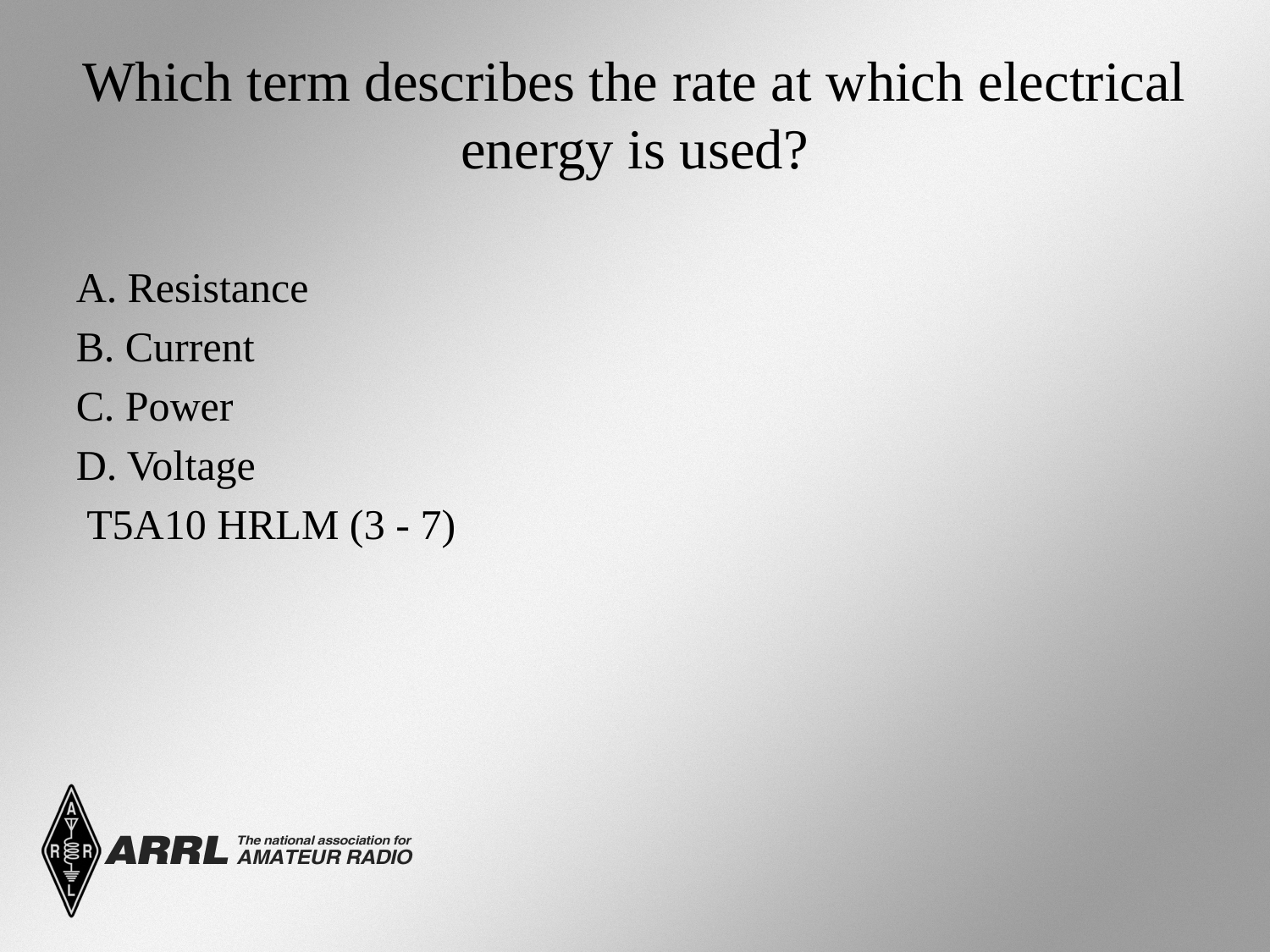

# Which term describes the rate at which electrical energy is used?
A. Resistance
B. Current
C. Power
D. Voltage
 T5A10 HRLM (3 - 7)